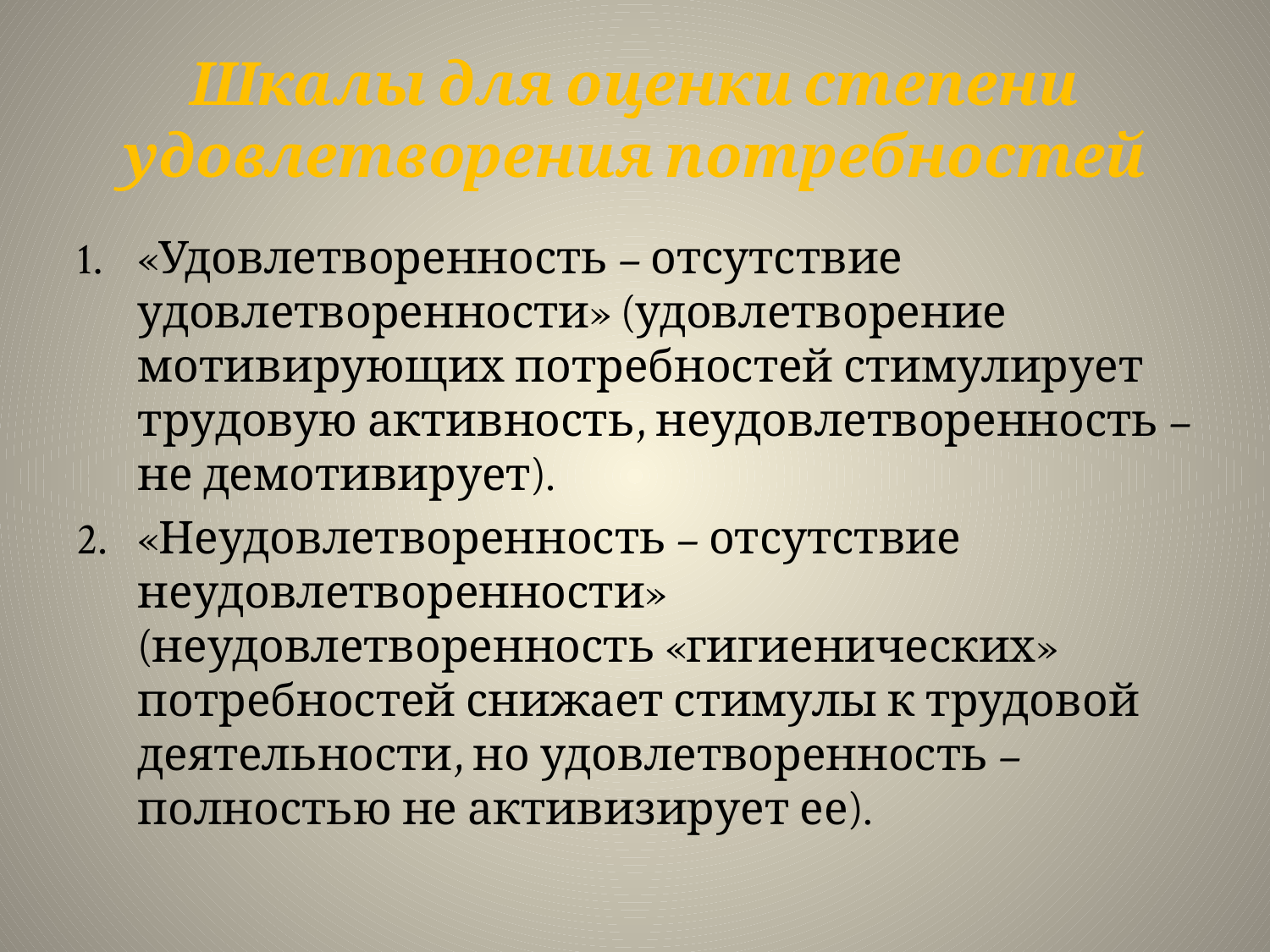

# Шкалы для оценки степени удовлетворения потребностей
«Удовлетворенность – отсутствие удовлетворенности» (удовлетворение мотивирующих потребностей стимулирует трудовую активность, неудовлетворенность – не демотивирует).
«Неудовлетворенность – отсутствие неудовлетворенности» (неудовлетворенность «гигиенических» потребностей снижает стимулы к трудовой деятельности, но удовлетворенность – полностью не активизирует ее).